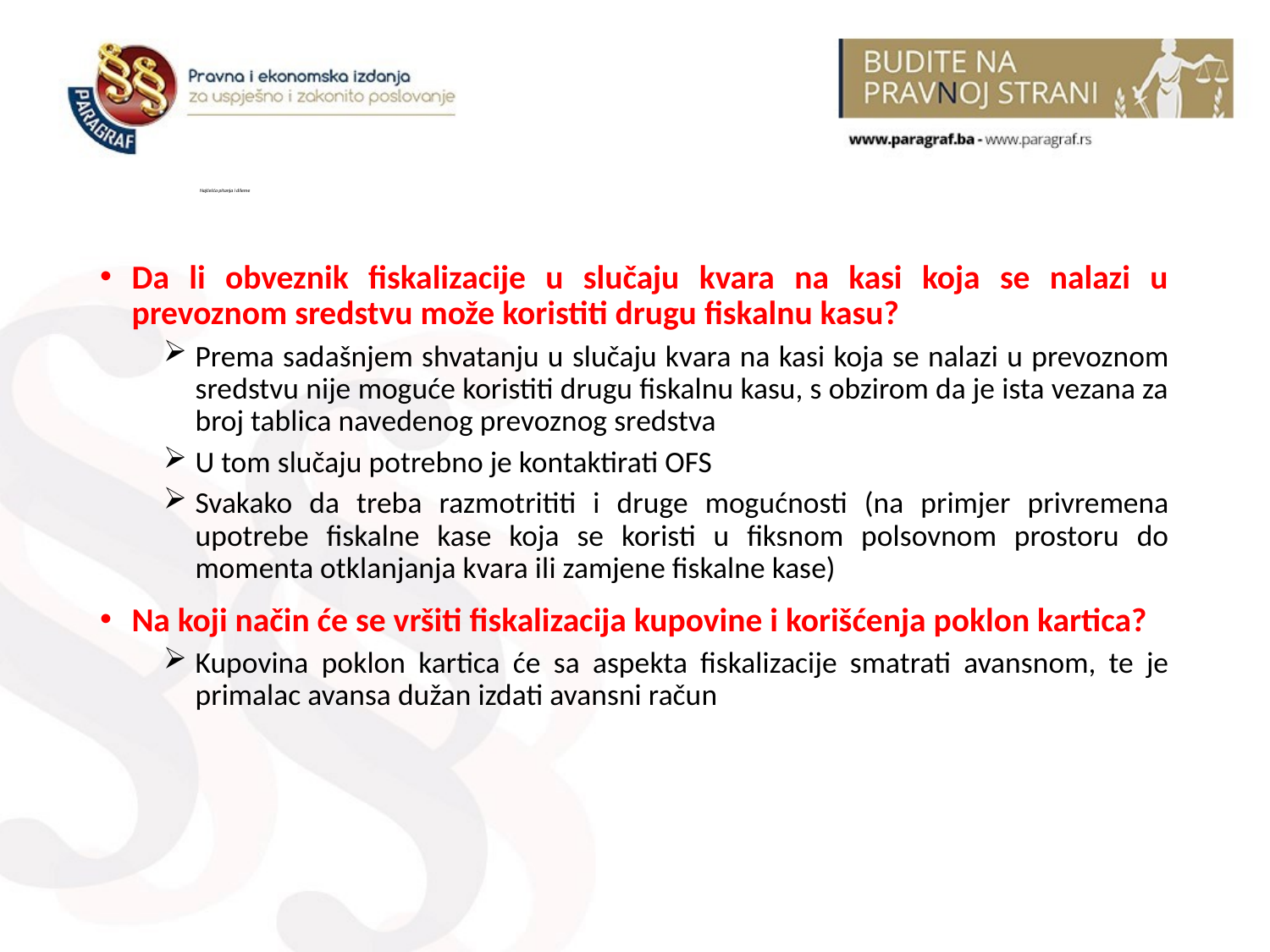

# Najčešća pitanja i dileme
Da li obveznik fiskalizacije u slučaju kvara na kasi koja se nalazi u prevoznom sredstvu može koristiti drugu fiskalnu kasu?
Prema sadašnjem shvatanju u slučaju kvara na kasi koja se nalazi u prevoznom sredstvu nije moguće koristiti drugu fiskalnu kasu, s obzirom da je ista vezana za broj tablica navedenog prevoznog sredstva
U tom slučaju potrebno je kontaktirati OFS
Svakako da treba razmotrititi i druge mogućnosti (na primjer privremena upotrebe fiskalne kase koja se koristi u fiksnom polsovnom prostoru do momenta otklanjanja kvara ili zamjene fiskalne kase)
Na koji način će se vršiti fiskalizacija kupovine i korišćenja poklon kartica?
Kupovina poklon kartica će sa aspekta fiskalizacije smatrati avansnom, te je primalac avansa dužan izdati avansni račun